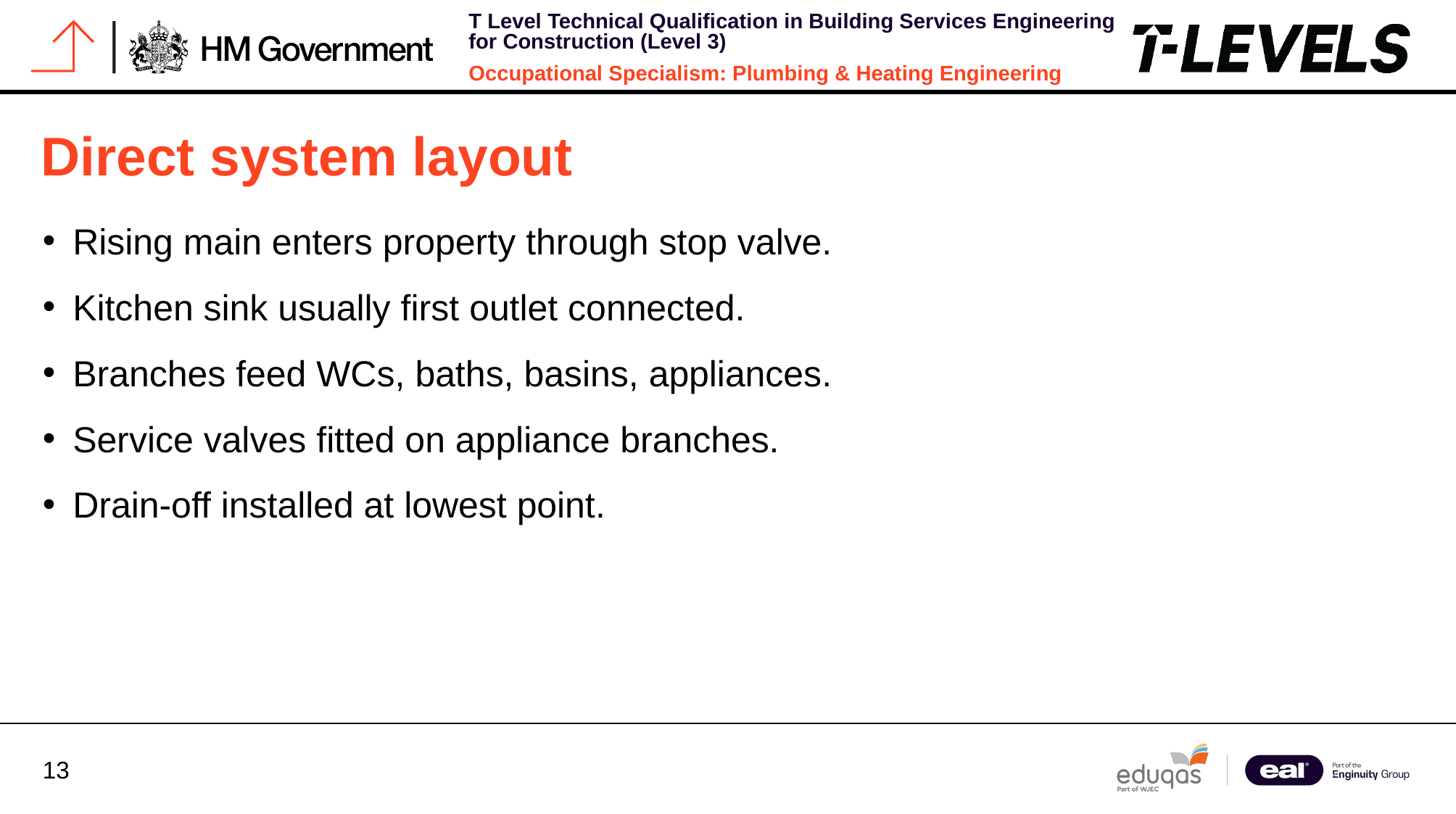

# Direct system layout
Rising main enters property through stop valve.
Kitchen sink usually first outlet connected.
Branches feed WCs, baths, basins, appliances.
Service valves fitted on appliance branches.
Drain-off installed at lowest point.